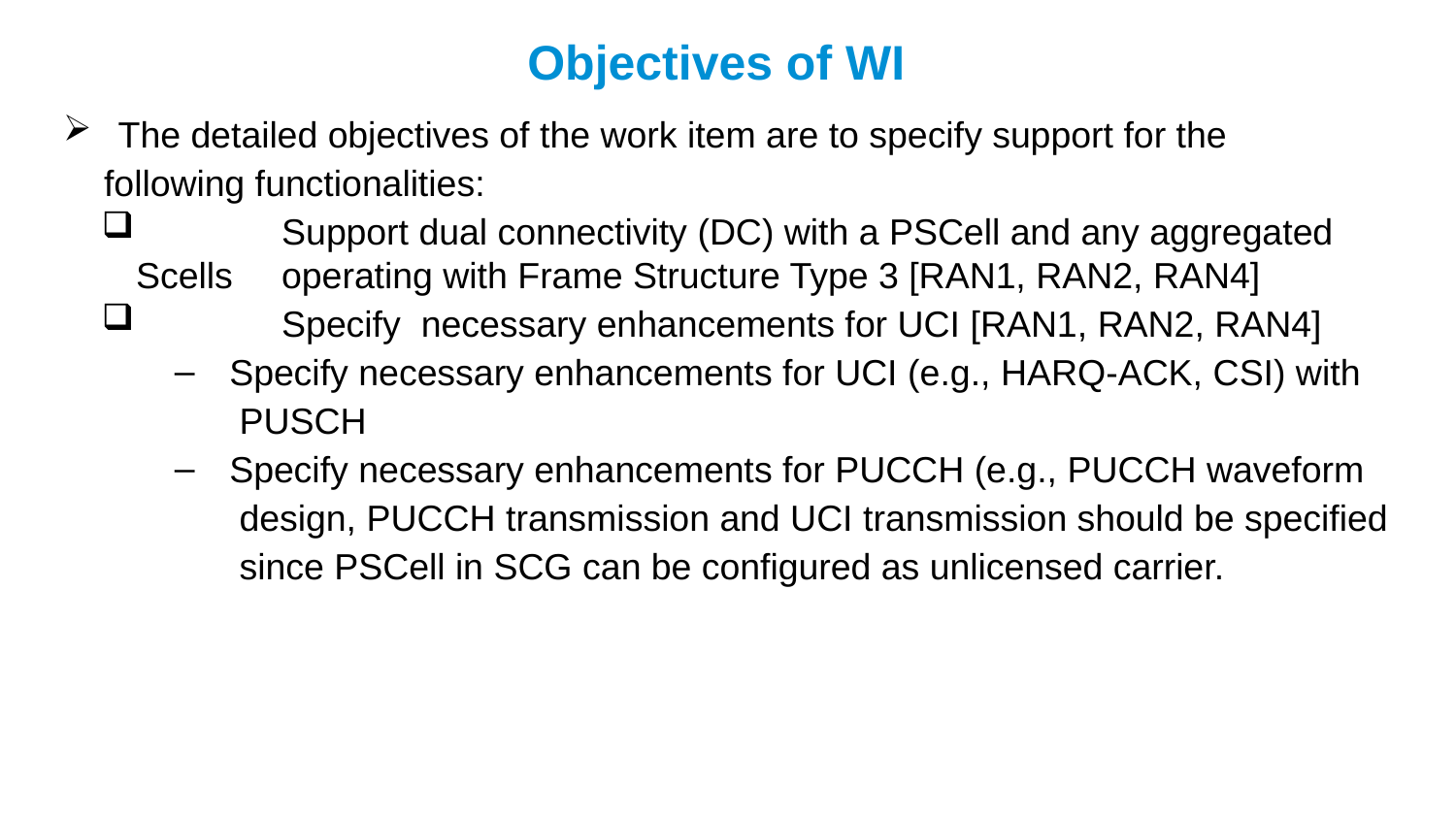

Objectives of WI
  The detailed objectives of the work item are to specify support for the
    following functionalities:
  	Support dual connectivity (DC) with a PSCell and any aggregated Scells 	operating with Frame Structure Type 3 [RAN1, RAN2, RAN4]
  	Specify  necessary enhancements for UCI [RAN1, RAN2, RAN4]
  Specify necessary enhancements for UCI (e.g., HARQ-ACK, CSI) with
   PUSCH
  Specify necessary enhancements for PUCCH (e.g., PUCCH waveform
   design, PUCCH transmission and UCI transmission should be specified
   since PSCell in SCG can be configured as unlicensed carrier.